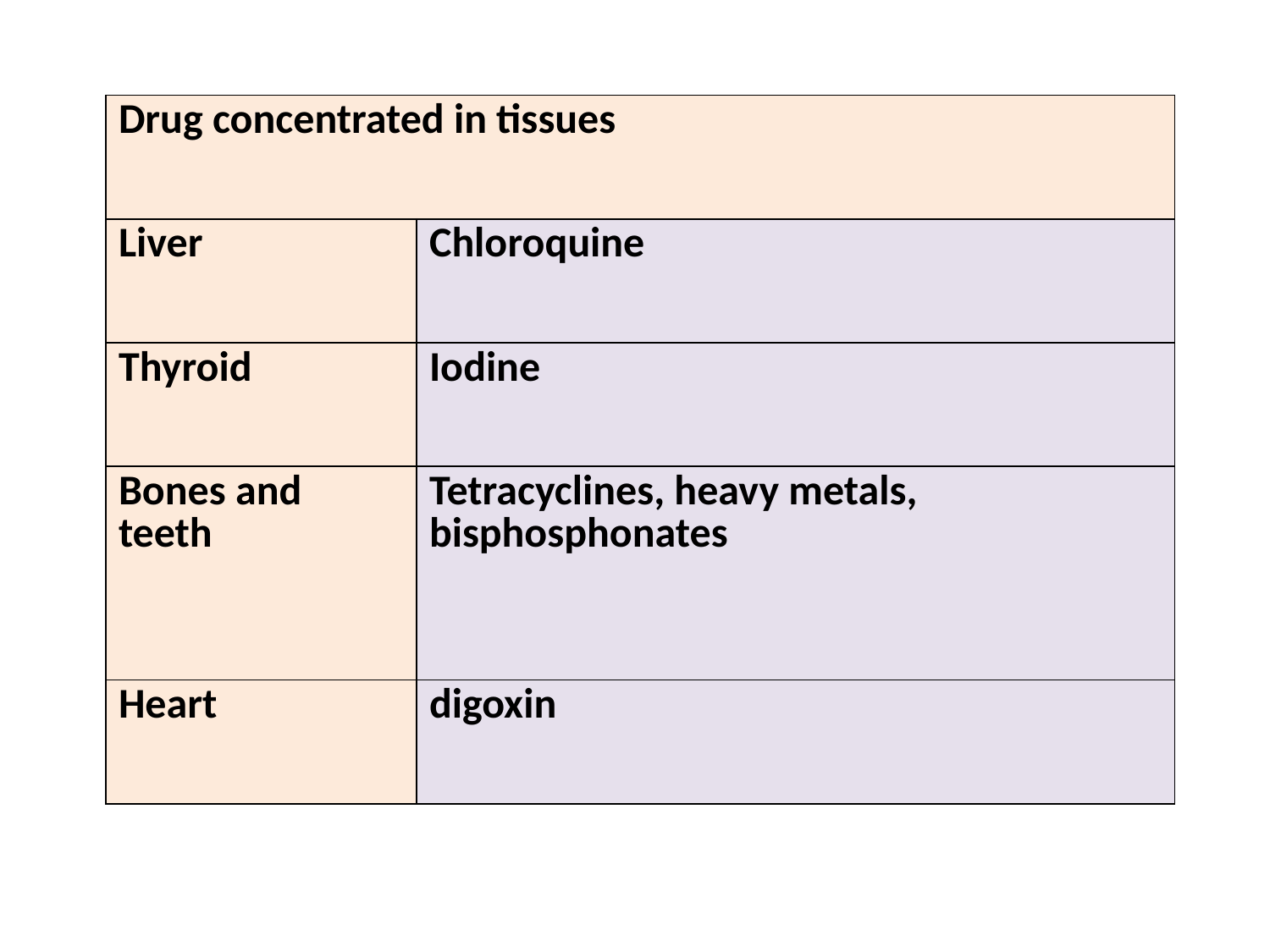

| Drug concentrated in tissues |  |
| --- | --- |
| Liver | Chloroquine |
| Thyroid | Iodine |
| Bones and teeth | Tetracyclines, heavy metals, bisphosphonates |
| Heart | digoxin |